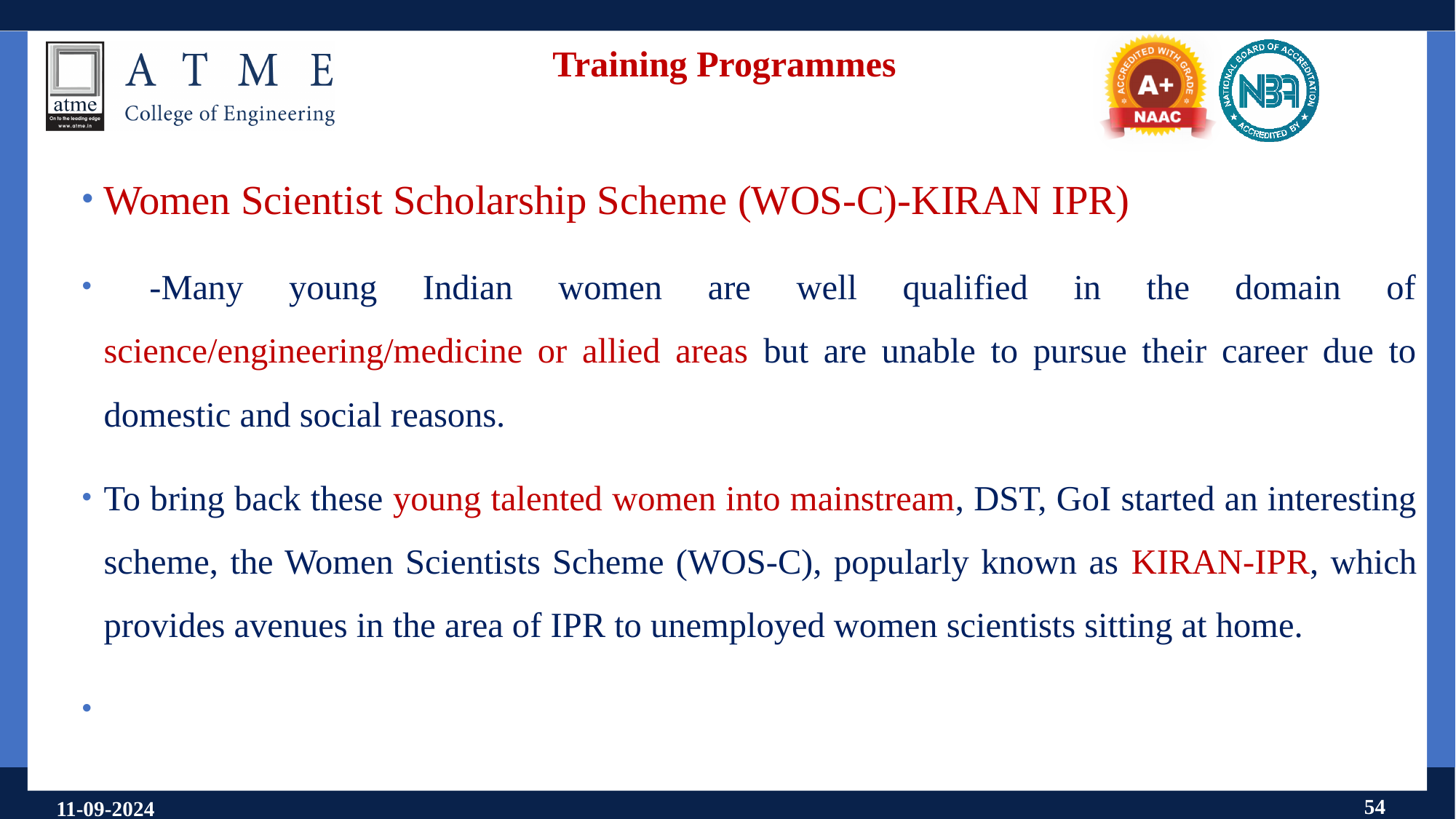

# Training Programmes
Women Scientist Scholarship Scheme (WOS-C)-KIRAN IPR)
 -Many young Indian women are well qualified in the domain of science/engineering/medicine or allied areas but are unable to pursue their career due to domestic and social reasons.
To bring back these young talented women into mainstream, DST, GoI started an interesting scheme, the Women Scientists Scheme (WOS-C), popularly known as KIRAN-IPR, which provides avenues in the area of IPR to unemployed women scientists sitting at home.

54
11-09-2024